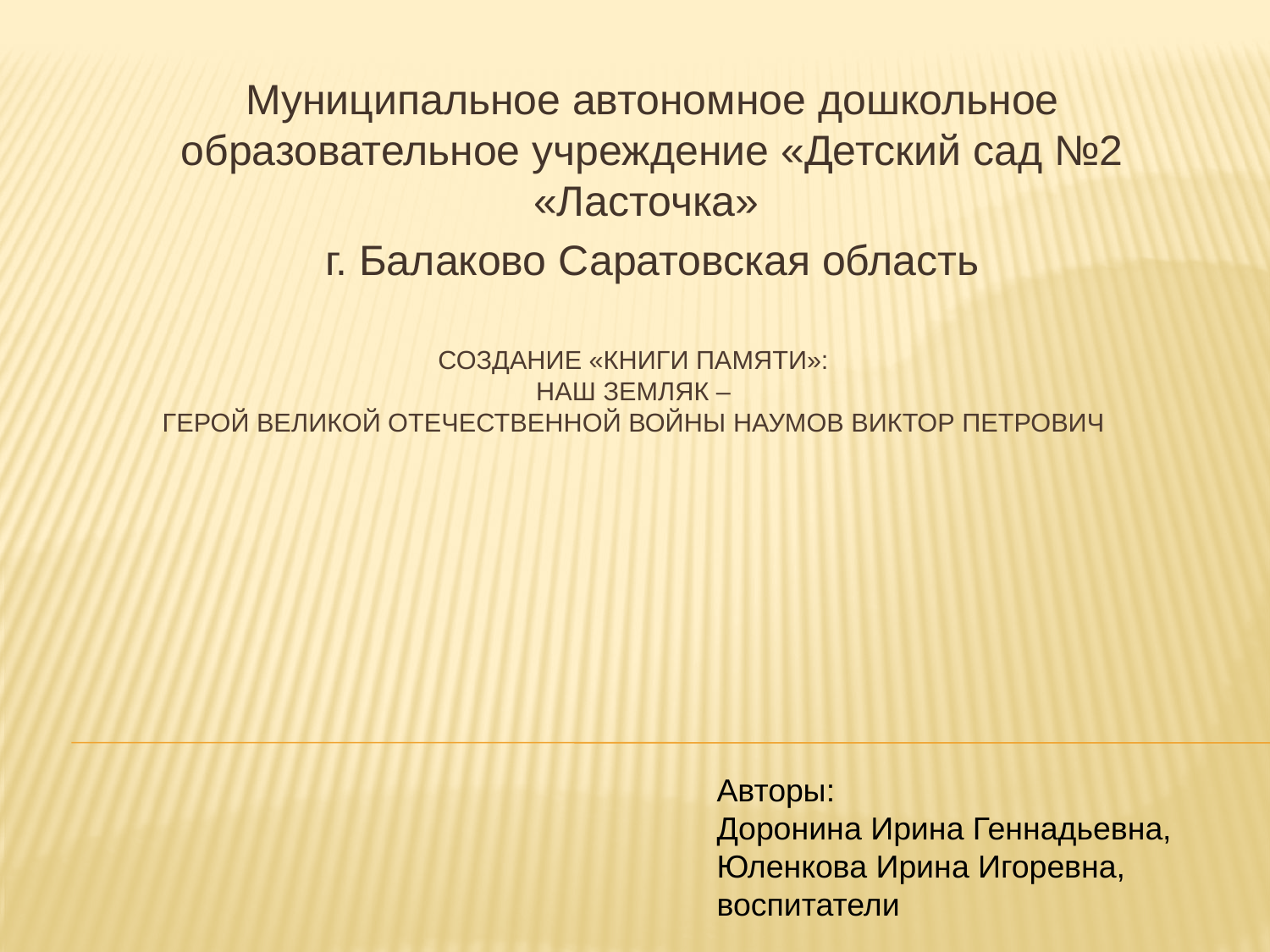

Муниципальное автономное дошкольное образовательное учреждение «Детский сад №2 «Ласточка»
г. Балаково Саратовская область

# Создание «Книги Памяти»: Наш земляк – герой великой отечественной войны Наумов Виктор Петрович
Авторы:
Доронина Ирина Геннадьевна, Юленкова Ирина Игоревна,
воспитатели